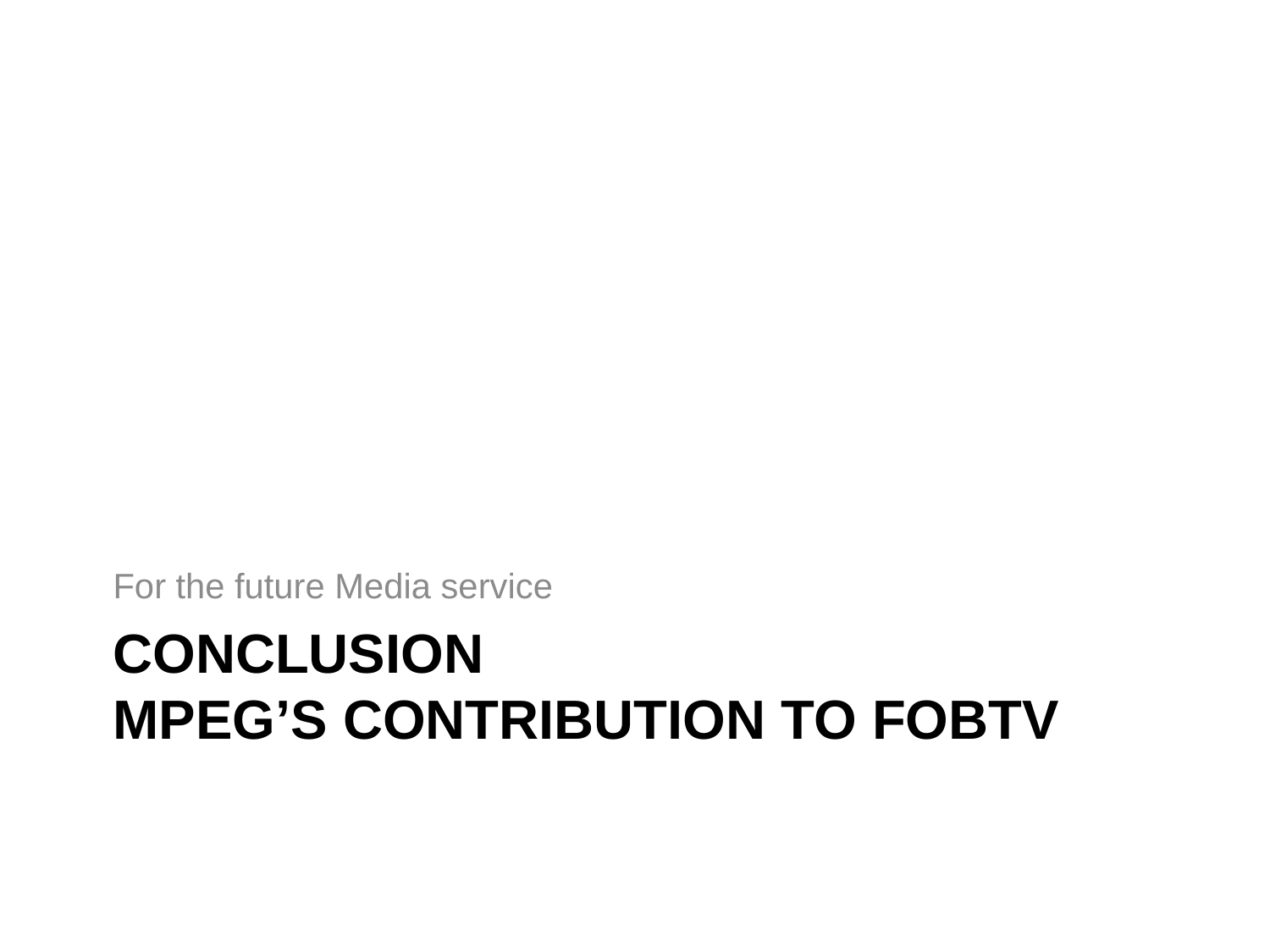

For the future Media service
# Conclusion MPEG’s contribution to FOBTV